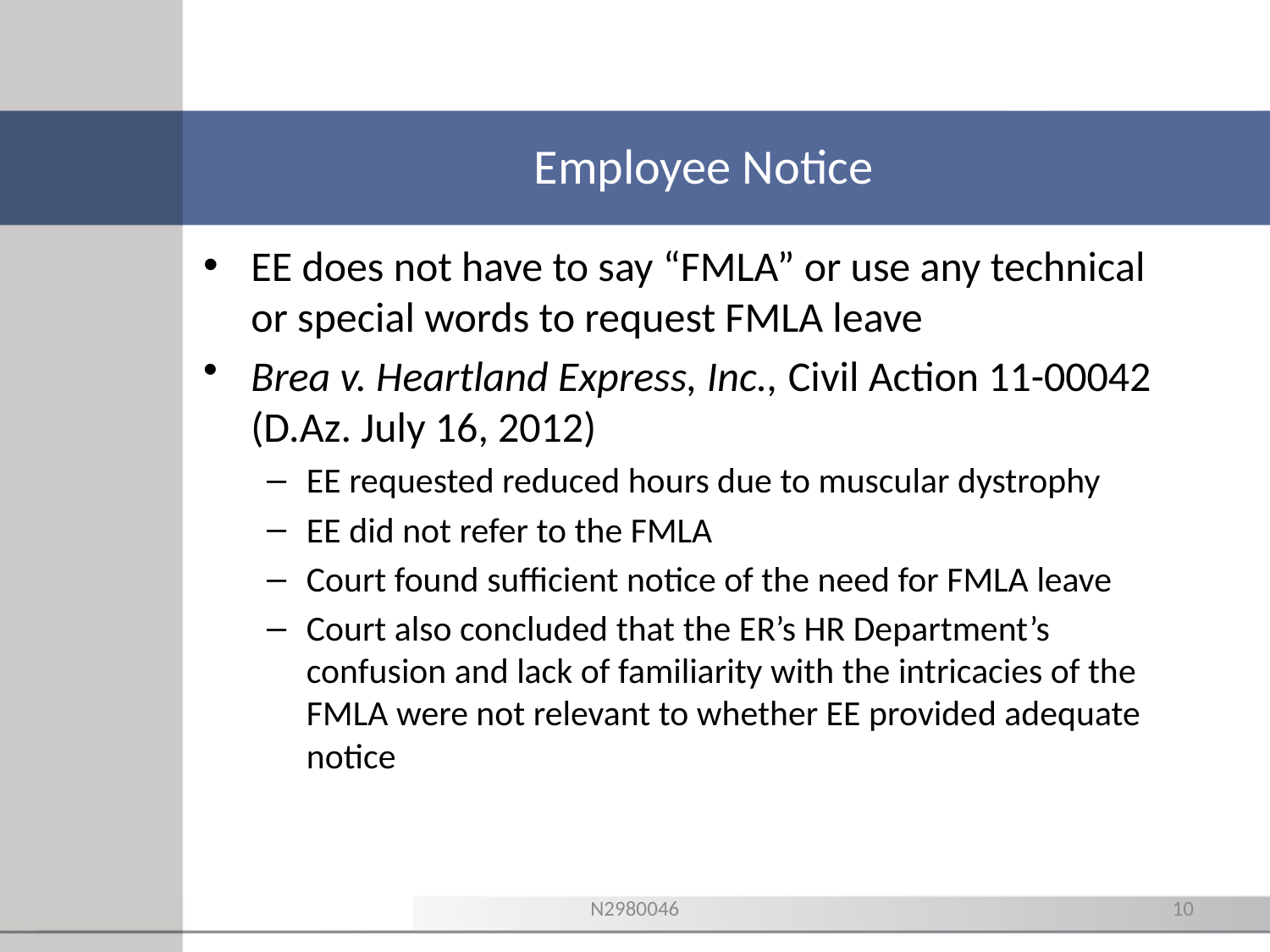

# Employee Notice
EE does not have to say “FMLA” or use any technical or special words to request FMLA leave
Brea v. Heartland Express, Inc., Civil Action 11-00042 (D.Az. July 16, 2012)
EE requested reduced hours due to muscular dystrophy
EE did not refer to the FMLA
Court found sufficient notice of the need for FMLA leave
Court also concluded that the ER’s HR Department’s confusion and lack of familiarity with the intricacies of the FMLA were not relevant to whether EE provided adequate notice
N2980046
10